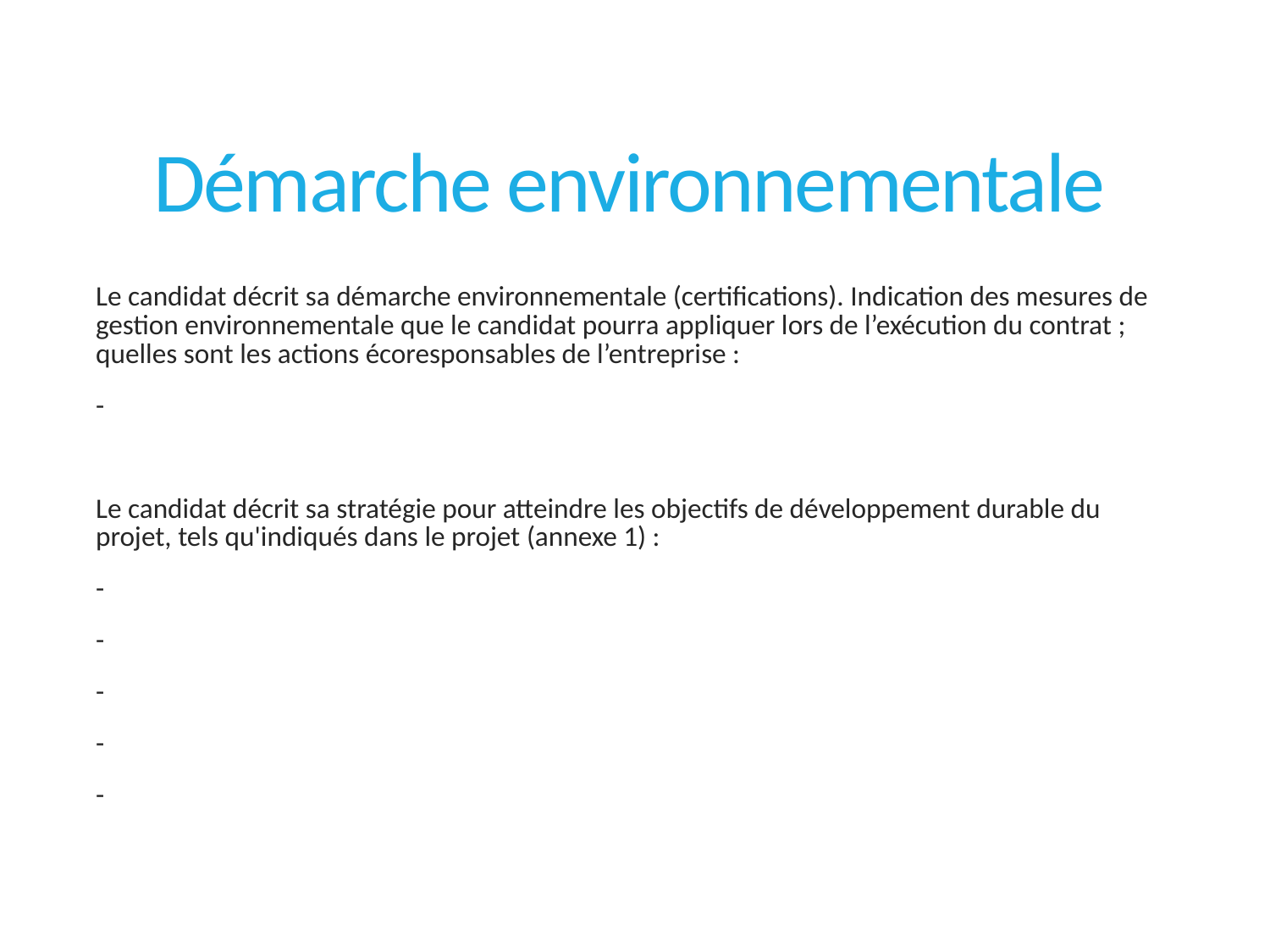

# Démarche environnementale
Le candidat décrit sa démarche environnementale (certifications). Indication des mesures de gestion environnementale que le candidat pourra appliquer lors de l’exécution du contrat ; quelles sont les actions écoresponsables de l’entreprise :
-

Le candidat décrit sa stratégie pour atteindre les objectifs de développement durable du projet, tels qu'indiqués dans le projet (annexe 1) :
-
-
-
-
-